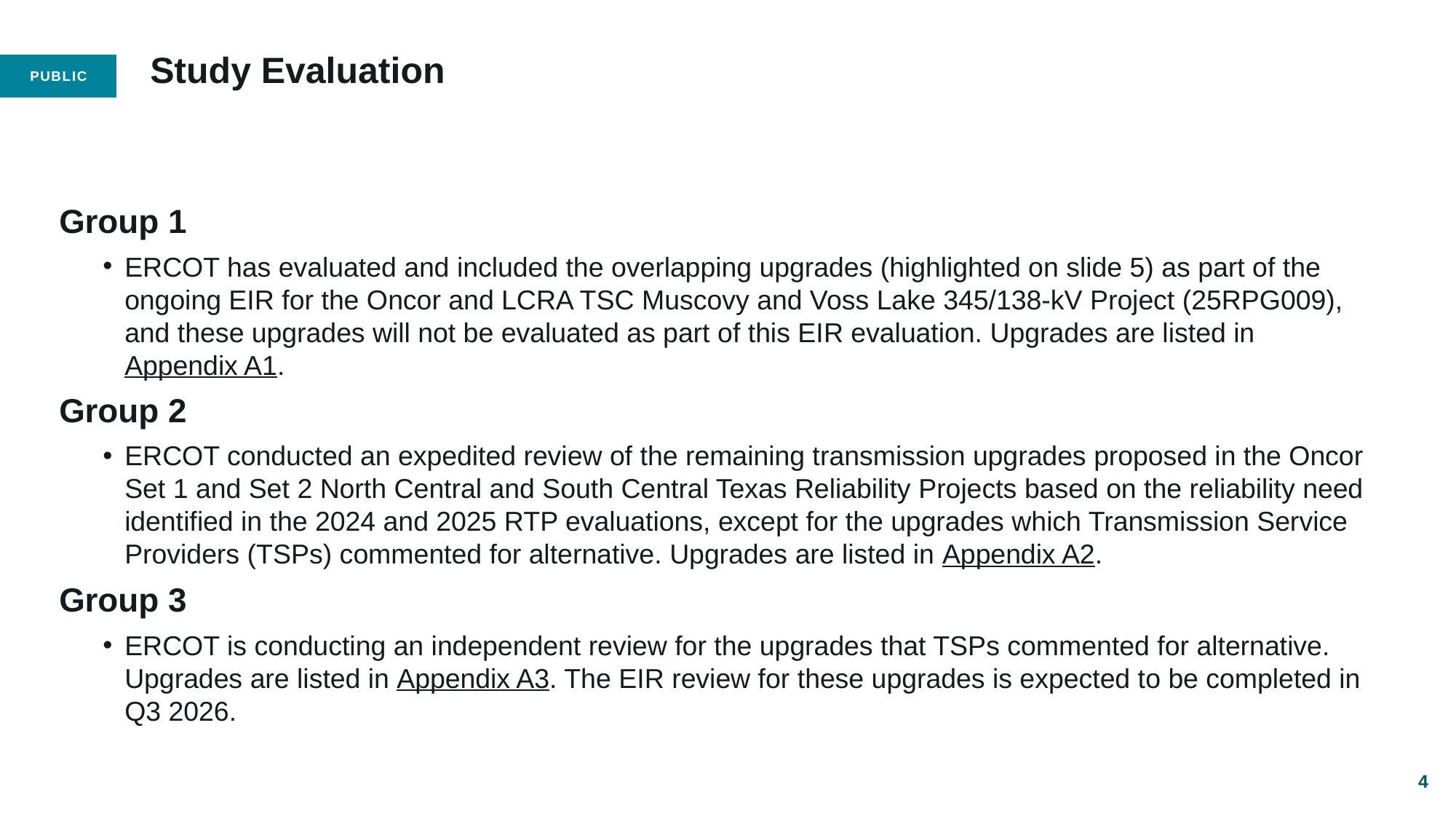

# Study Evaluation
Group 1
ERCOT has evaluated and included the overlapping upgrades (highlighted on slide 5) as part of the ongoing EIR for the Oncor and LCRA TSC Muscovy and Voss Lake 345/138-kV Project (25RPG009), and these upgrades will not be evaluated as part of this EIR evaluation. Upgrades are listed in Appendix A1.
Group 2
ERCOT conducted an expedited review of the remaining transmission upgrades proposed in the Oncor Set 1 and Set 2 North Central and South Central Texas Reliability Projects based on the reliability need identified in the 2024 and 2025 RTP evaluations, except for the upgrades which Transmission Service Providers (TSPs) commented for alternative. Upgrades are listed in Appendix A2.
Group 3
ERCOT is conducting an independent review for the upgrades that TSPs commented for alternative. Upgrades are listed in Appendix A3. The EIR review for these upgrades is expected to be completed in Q3 2026.
4